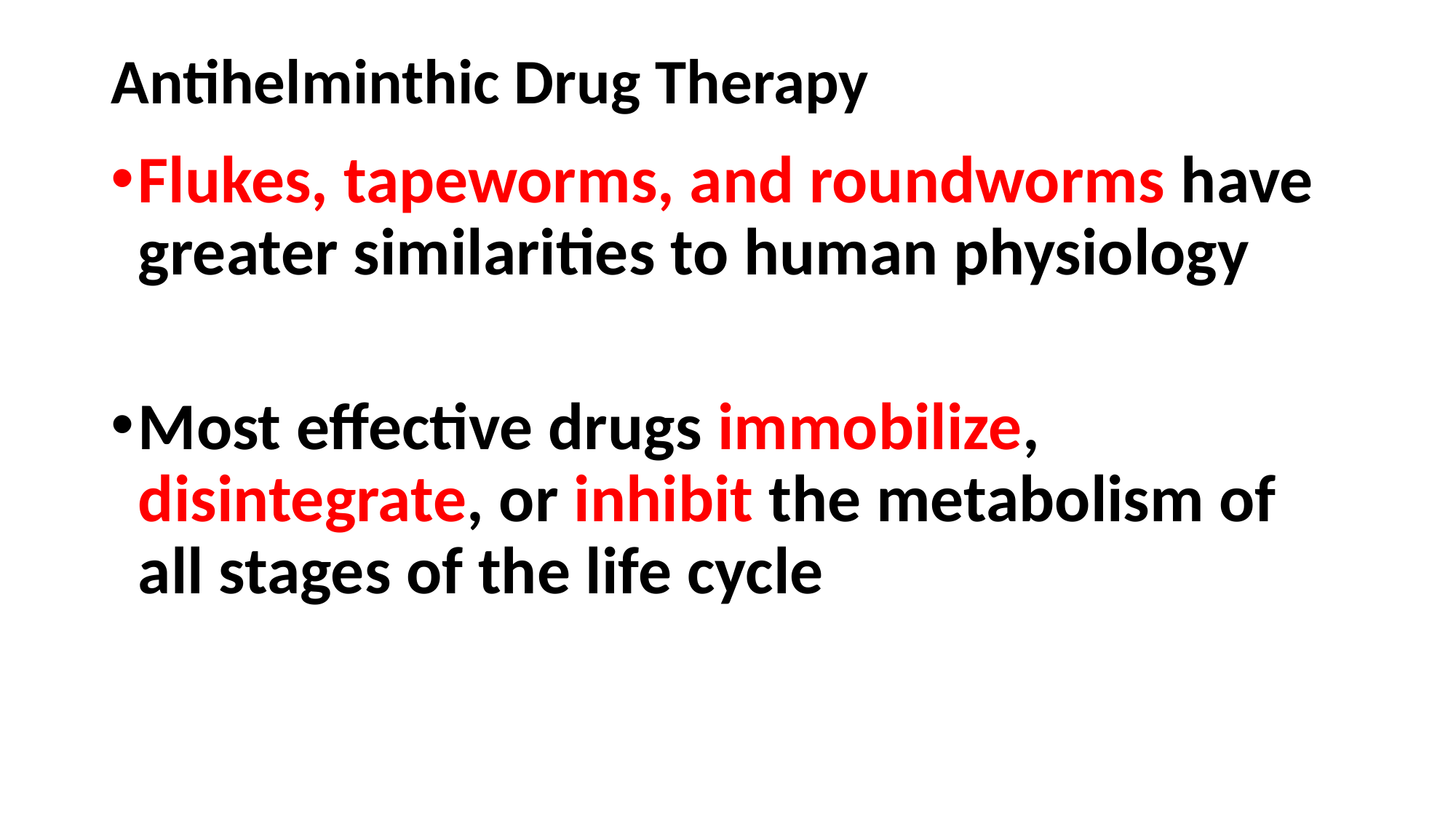

# Antihelminthic Drug Therapy
Flukes, tapeworms, and roundworms have greater similarities to human physiology

Most effective drugs immobilize, disintegrate, or inhibit the metabolism of all stages of the life cycle